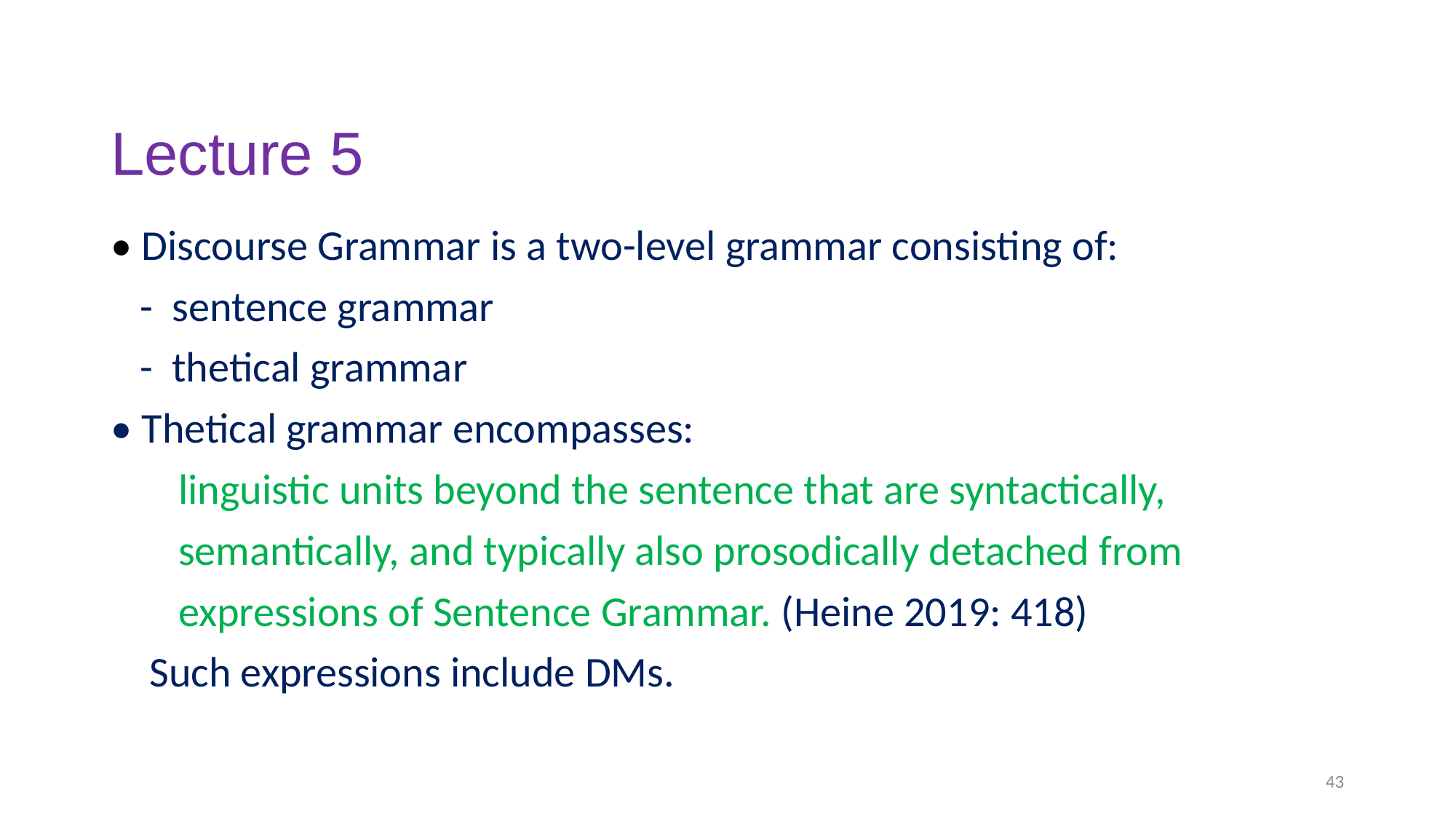

# Lecture 5
• Discourse Grammar is a two-level grammar consisting of:
   -  sentence grammar
   -  thetical grammar
• Thetical grammar encompasses:
       linguistic units beyond the sentence that are syntactically,
       semantically, and typically also prosodically detached from
       expressions of Sentence Grammar. (Heine 2019: 418)
    Such expressions include DMs.

43